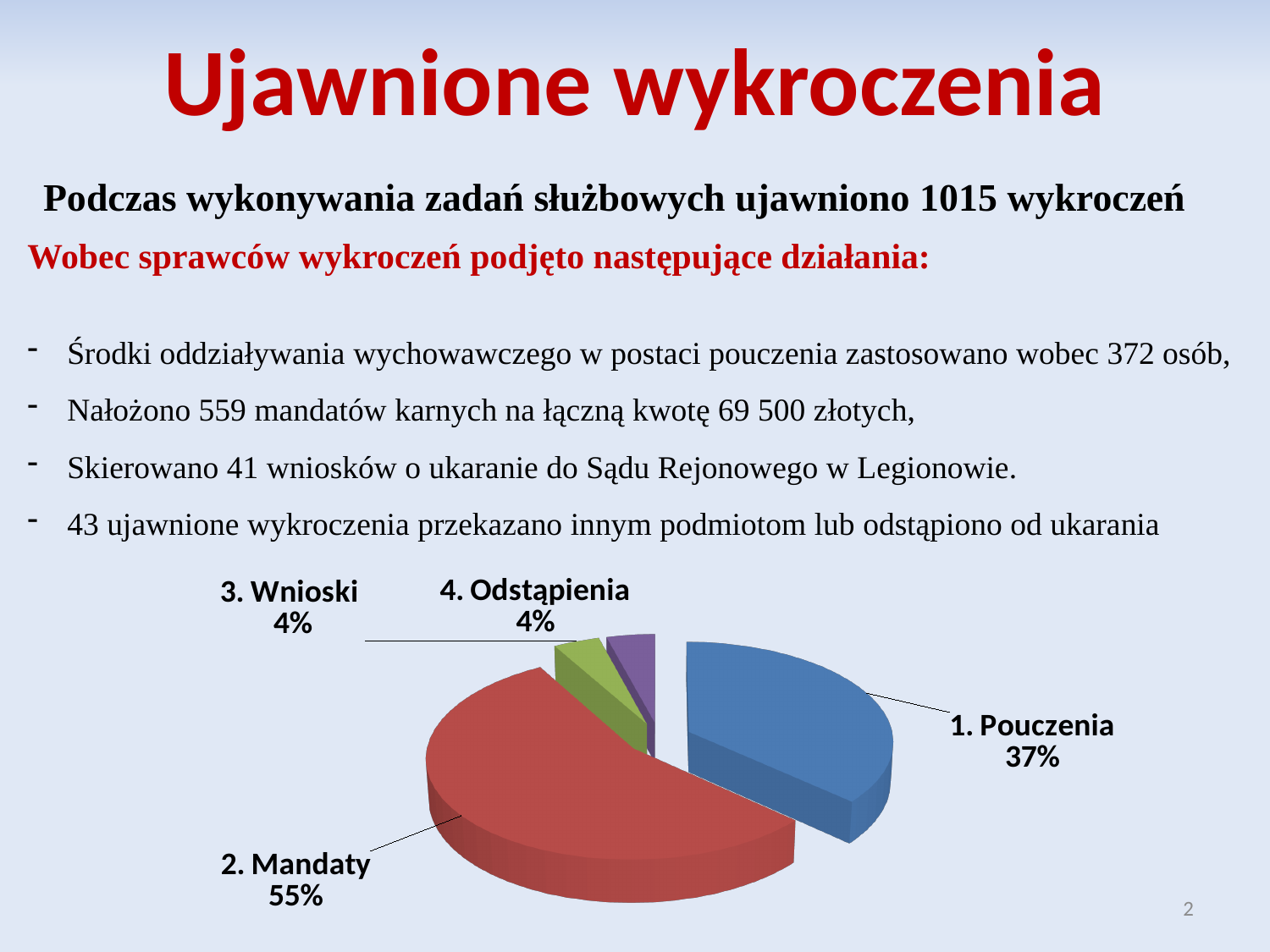

Ujawnione wykroczenia
Podczas wykonywania zadań służbowych ujawniono 1015 wykroczeń
Wobec sprawców wykroczeń podjęto następujące działania:

Środki oddziaływania wychowawczego w postaci pouczenia zastosowano wobec 372 osób,
Nałożono 559 mandatów karnych na łączną kwotę 69 500 złotych,
Skierowano 41 wniosków o ukaranie do Sądu Rejonowego w Legionowie.
43 ujawnione wykroczenia przekazano innym podmiotom lub odstąpiono od ukarania

[unsupported chart]

2